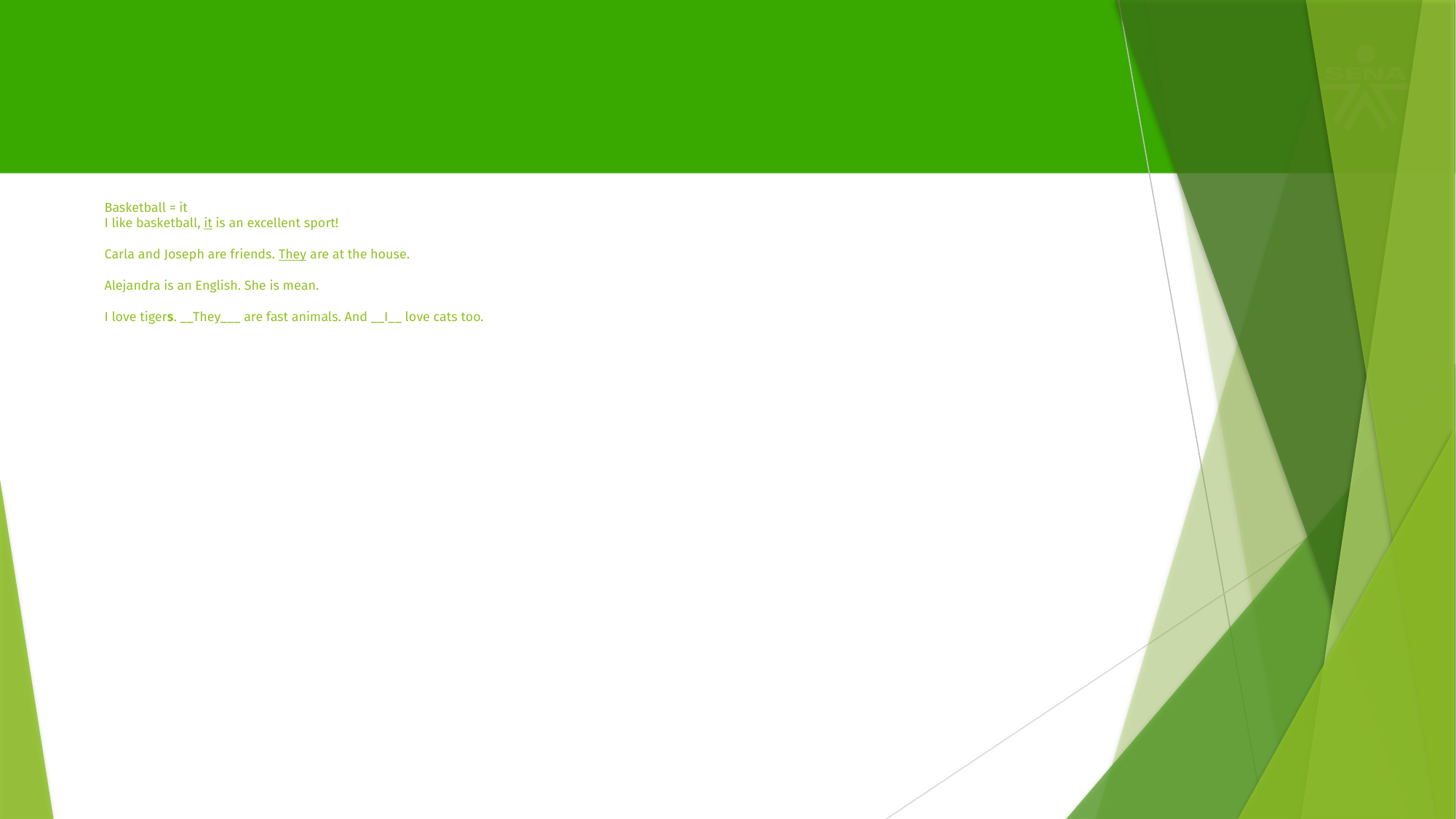

# Basketball = it I like basketball, it is an excellent sport! Carla and Joseph are friends. They are at the house. Alejandra is an English. She is mean. I love tigers. __They___ are fast animals. And __I__ love cats too.